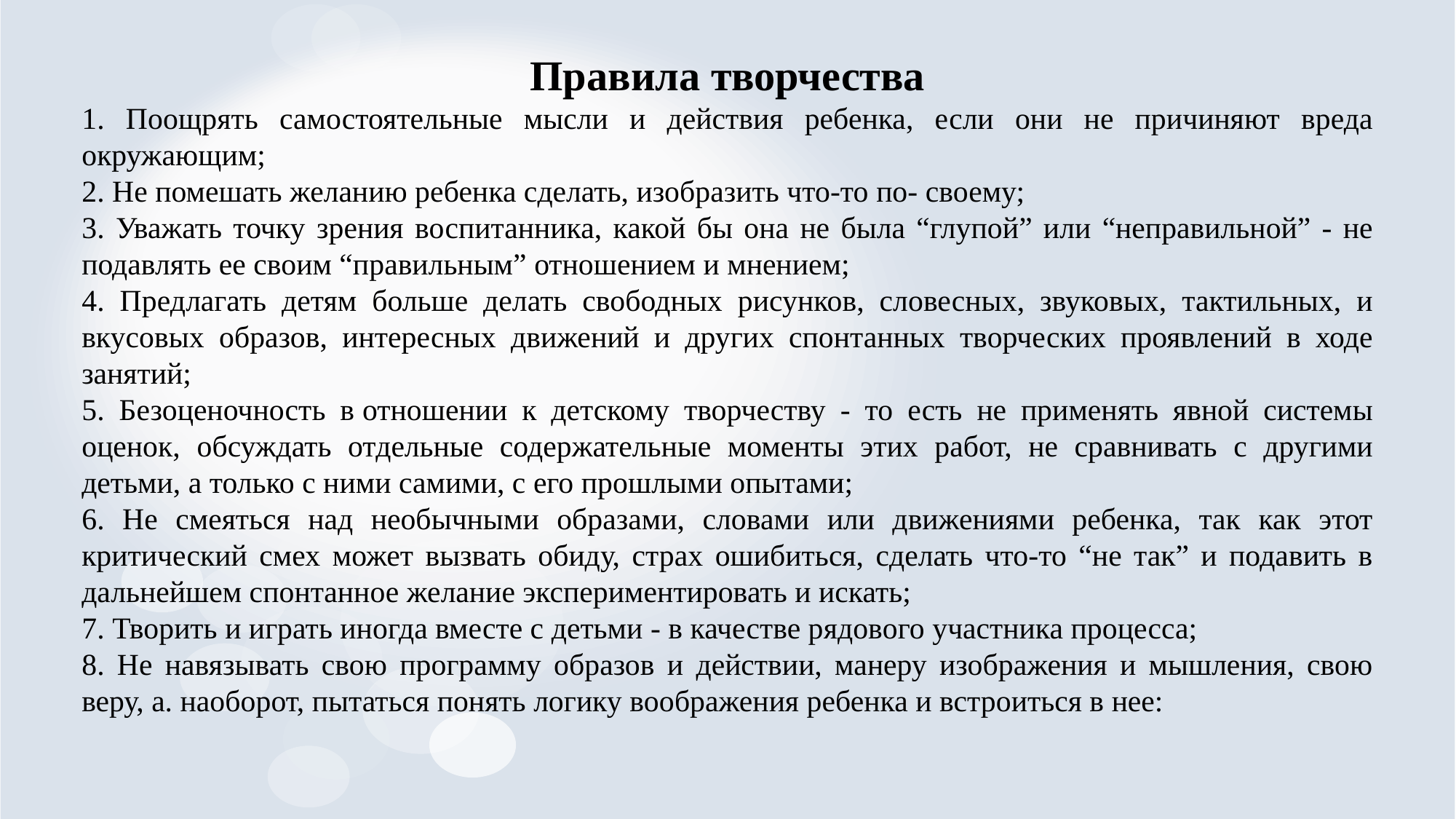

#
Правила творчества
1. Поощрять самостоятельные мысли и действия ребенка, если они не причиняют вреда окружающим;
2. Не помешать желанию ребенка сделать, изобразить что-то по- своему;
3. Уважать точку зрения воспитанника, какой бы она не была “глупой” или “неправильной” - не подавлять ее своим “правильным” отношением и мнением;
4. Предлагать детям больше делать свободных рисунков, словесных, звуковых, тактильных, и вкусовых образов, интересных движений и других спонтанных творческих проявлений в ходе занятий;
5. Безоценочность в отношении к детскому творчеству - то есть не применять явной системы оценок, обсуждать отдельные содержательные моменты этих работ, не сравнивать с другими детьми, а только с ними самими, с его прошлыми опытами;
6. Не смеяться над необычными образами, словами или движениями ребенка, так как этот критический смех может вызвать обиду, страх ошибиться, сделать что-то “не так” и подавить в дальнейшем спонтанное желание экспериментировать и искать;
7. Творить и играть иногда вместе с детьми - в качестве рядового участника процесса;
8. Не навязывать свою программу образов и действии, манеру изображения и мышления, свою веру, а. наоборот, пытаться понять логику воображения ребенка и встроиться в нее: